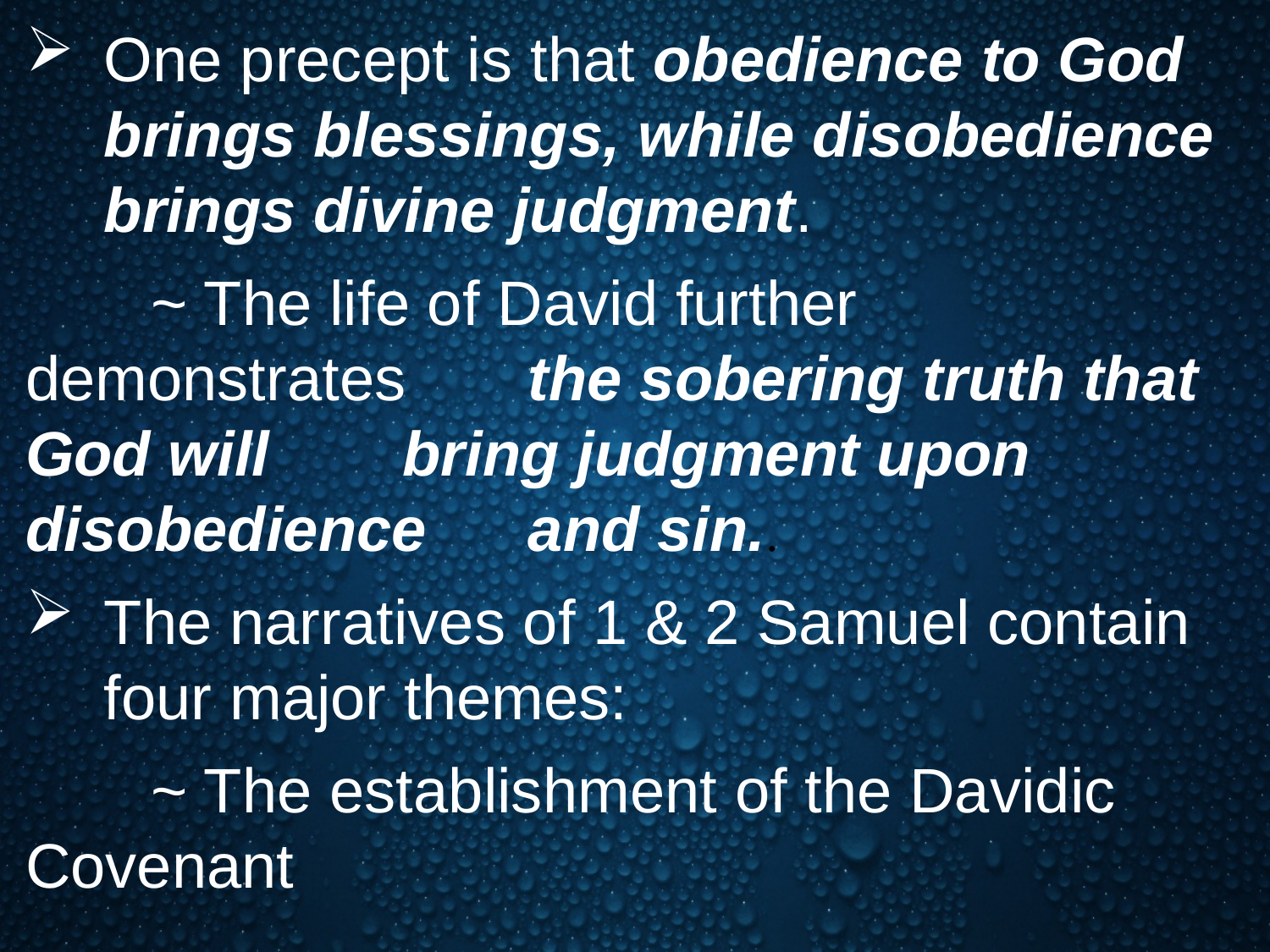

One precept is that obedience to God brings blessings, while disobedience brings divine judgment.
	~ The life of David further demonstrates 		the sobering truth that God will 			bring judgment upon disobedience 		and sin..
The narratives of 1 & 2 Samuel contain four major themes:
	~ The establishment of the Davidic 			Covenant